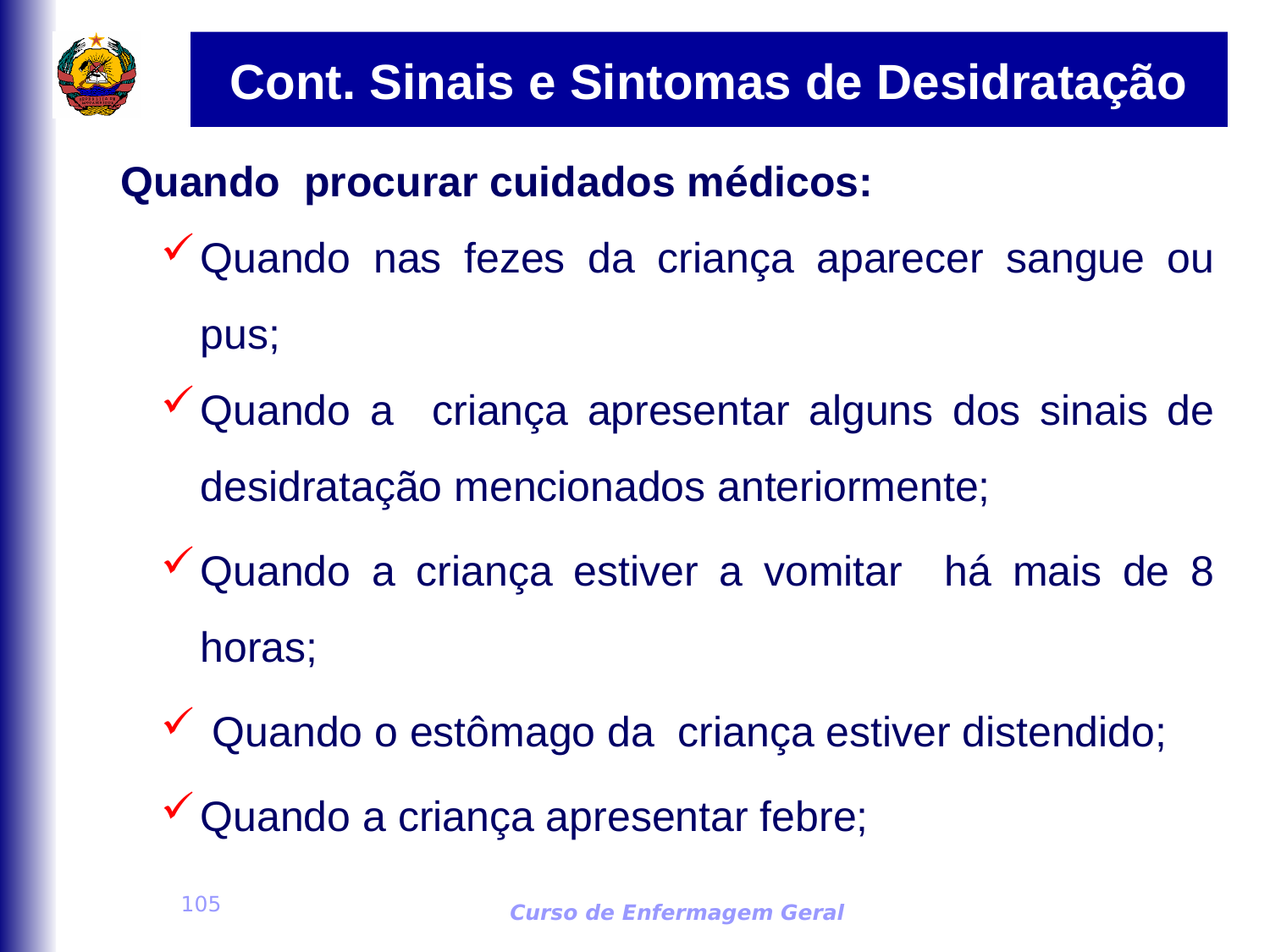

# Cont. Sinais e Sintomas de Desidratação
  Quando  procurar cuidados médicos:
Quando nas fezes da criança aparecer sangue ou pus;
Quando a  criança apresentar alguns dos sinais de desidratação mencionados anteriormente;
Quando a criança estiver a vomitar  há mais de 8 horas;
 Quando o estômago da  criança estiver distendido;
Quando a criança apresentar febre;

105
Curso de Enfermagem Geral